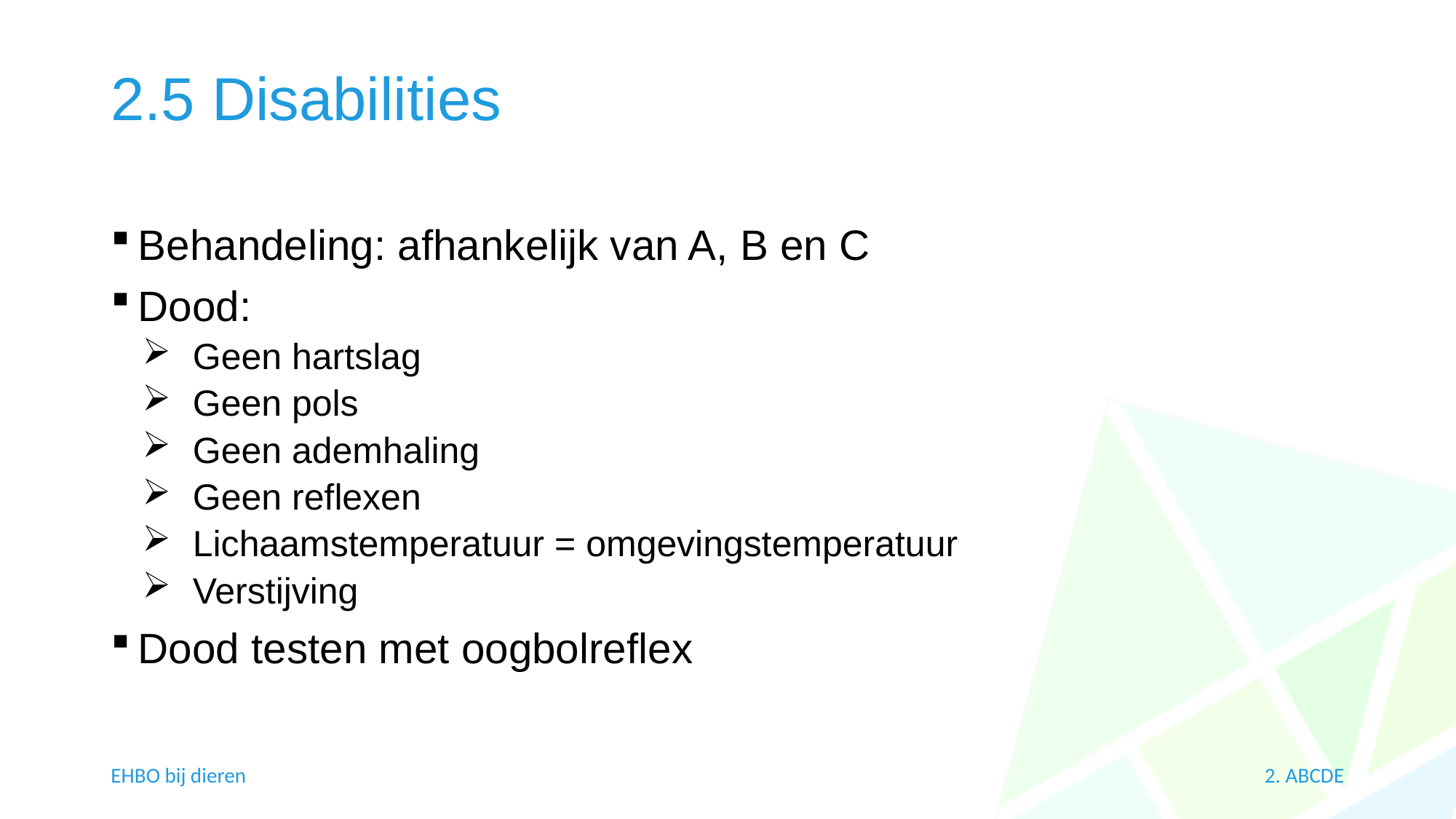

# 2.5 Disabilities
Behandeling: afhankelijk van A, B en C
Dood:
Geen hartslag
Geen pols
Geen ademhaling
Geen reflexen
Lichaamstemperatuur = omgevingstemperatuur
Verstijving
Dood testen met oogbolreflex
EHBO bij dieren
2. ABCDE